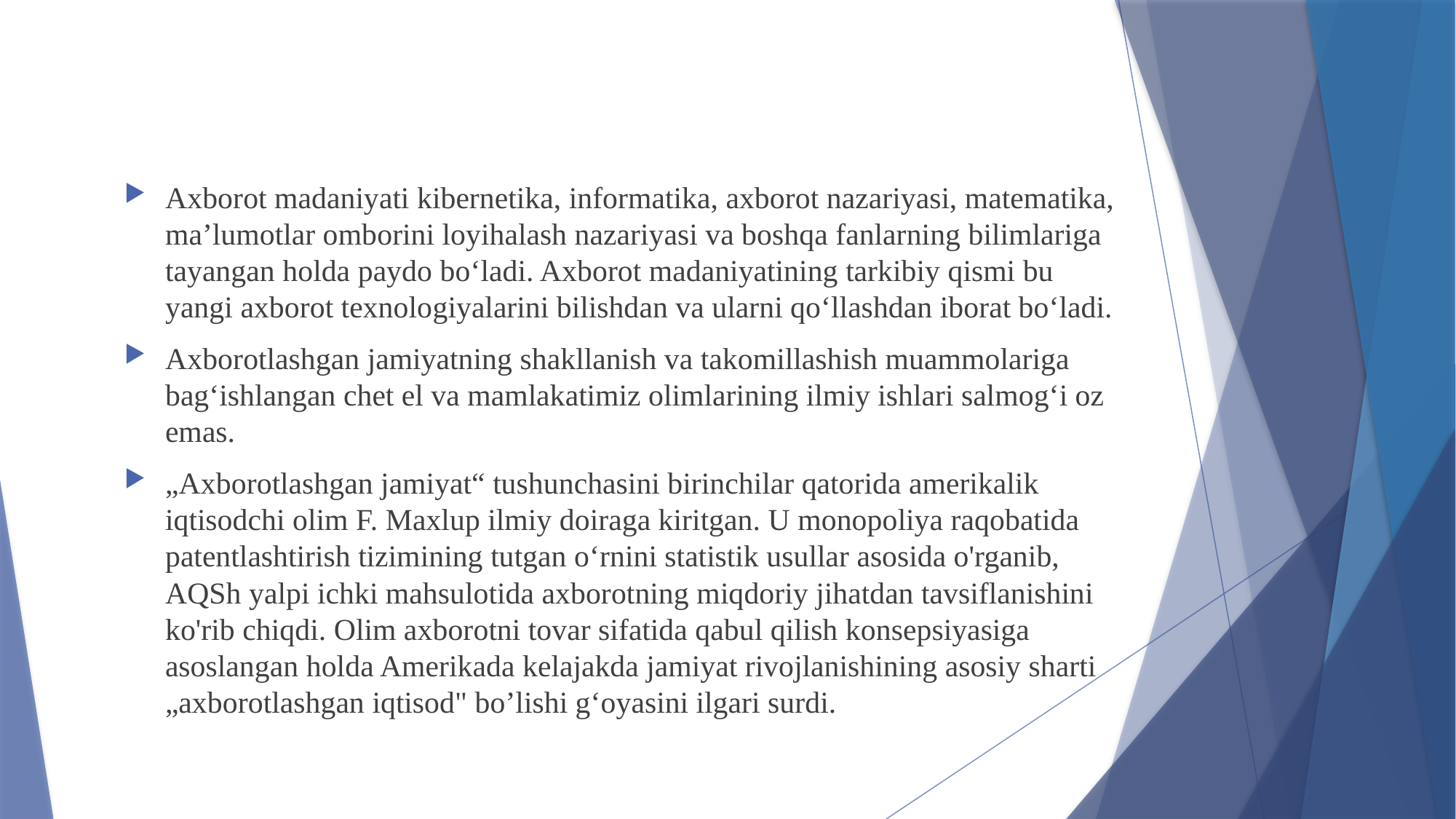

Axborot madaniyati kibernetika, informatika, axborot nazariyasi, matematika, ma’lumotlar omborini loyihalash nazariyasi va boshqa fanlarning bilimlariga tayangan holda paydo bo‘ladi. Axborot madaniyatining tarkibiy qismi bu yangi axborot texnolo­giyalarini bilishdan va ularni qo‘llashdan iborat bo‘ladi.
Axborotlashgan jamiyatning shakllanish va takomillashish muammolariga bag‘ishlangan chet el va mamlakatimiz olimlarining ilmiy ishlari salmog‘i oz emas.
„Axborotlashgan jamiyat“ tushunchasini birinchilar qatorida amerikalik iqtisodchi olim F. Maxlup ilmiy doiraga kiritgan. U monopoliya raqobatida patentlashtirish tizimining tutgan o‘rnini statistik usullar asosida o'rganib, AQSh yalpi ichki mahsulotida axborotning miqdoriy jihatdan tavsiflanishini ko'rib chiqdi. Olim axborotni tovar sifatida qabul qilish konsepsiyasiga asoslangan holda Amerikada kelajakda jamiyat rivojlanishining asosiy sharti „axborotlashgan iqtisod" bo’lishi g‘oyasini ilgari surdi.